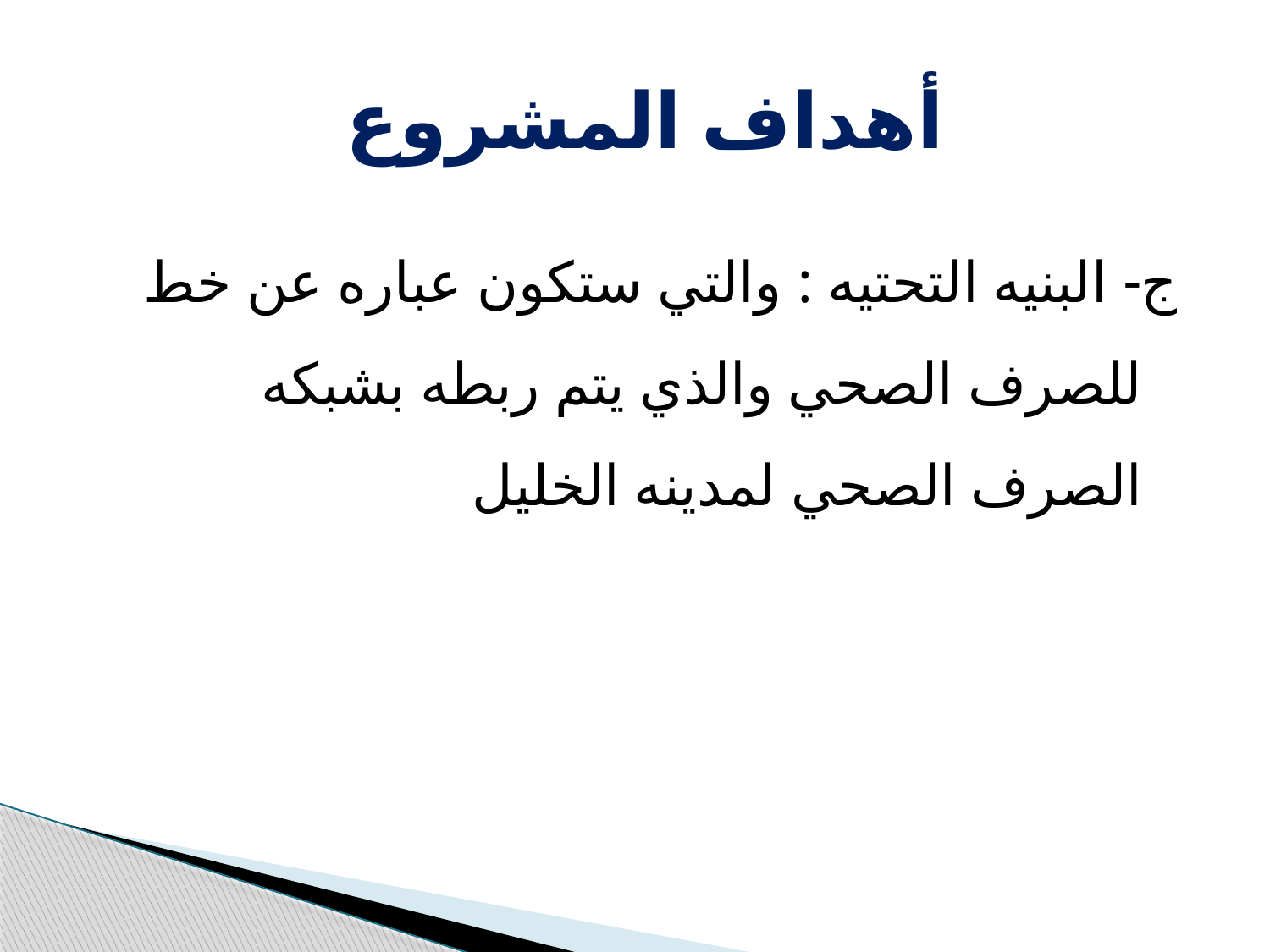

# أهداف المشروع
ج- البنيه التحتيه : والتي ستكون عباره عن خط للصرف الصحي والذي يتم ربطه بشبكه الصرف الصحي لمدينه الخليل